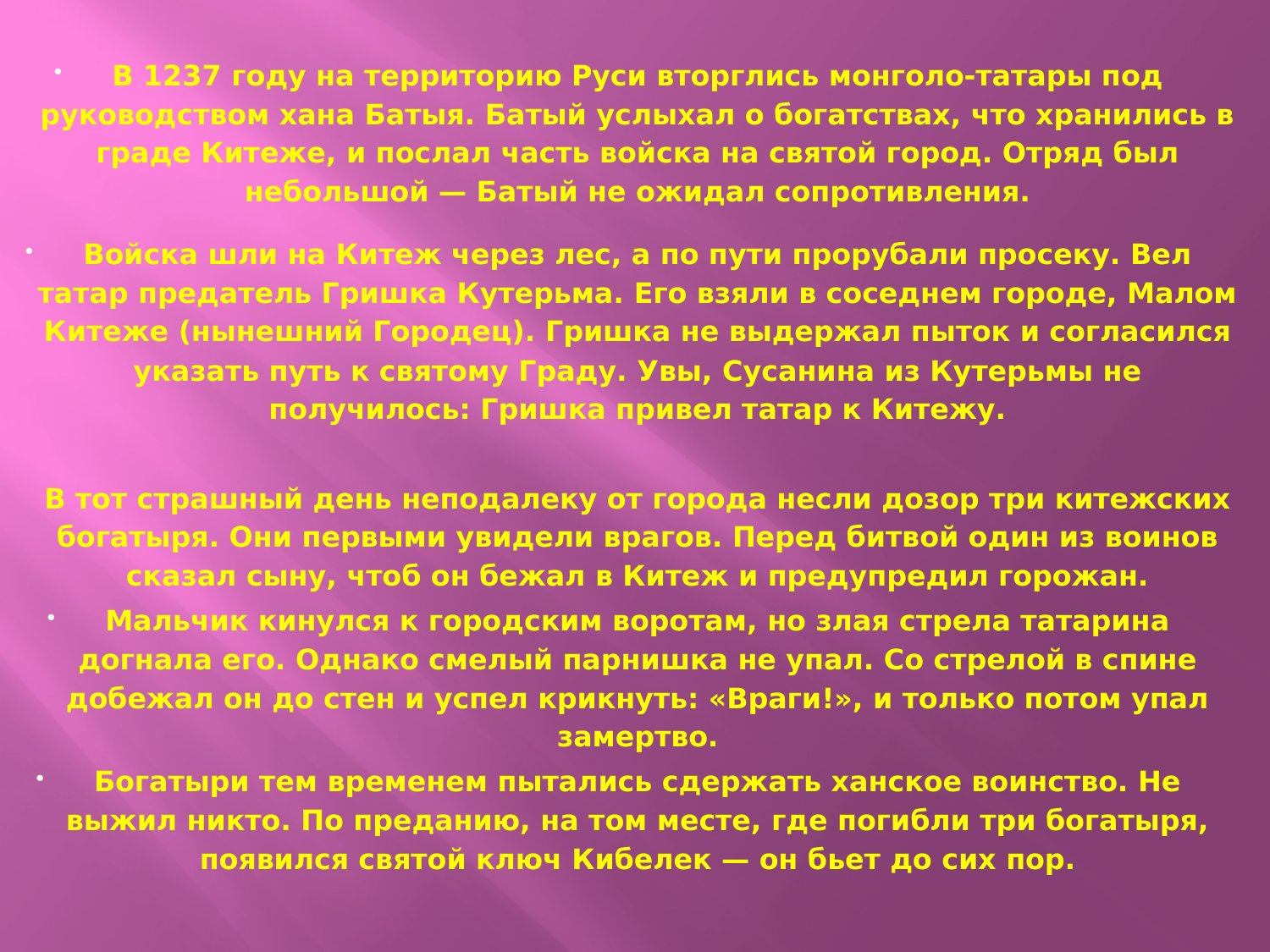

#
В 1237 году на территорию Руси вторглись монголо-татары под руководством хана Батыя. Батый услыхал о богатствах, что хранились в граде Китеже, и послал часть войска на святой город. Отряд был небольшой — Батый не ожидал сопротивления.
Войска шли на Китеж через лес, а по пути прорубали просеку. Вел татар предатель Гришка Кутерьма. Его взяли в соседнем городе, Малом Китеже (нынешний Городец). Гришка не выдержал пыток и согласился указать путь к святому Граду. Увы, Сусанина из Кутерьмы не получилось: Гришка привел татар к Китежу.

В тот страшный день неподалеку от города несли дозор три китежских богатыря. Они первыми увидели врагов. Перед битвой один из воинов сказал сыну, чтоб он бежал в Китеж и предупредил горожан.
Мальчик кинулся к городским воротам, но злая стрела татарина догнала его. Однако смелый парнишка не упал. Со стрелой в спине добежал он до стен и успел крикнуть: «Враги!», и только потом упал замертво.
Богатыри тем временем пытались сдержать ханское воинство. Не выжил никто. По преданию, на том месте, где погибли три богатыря, появился святой ключ Кибелек — он бьет до сих пор.